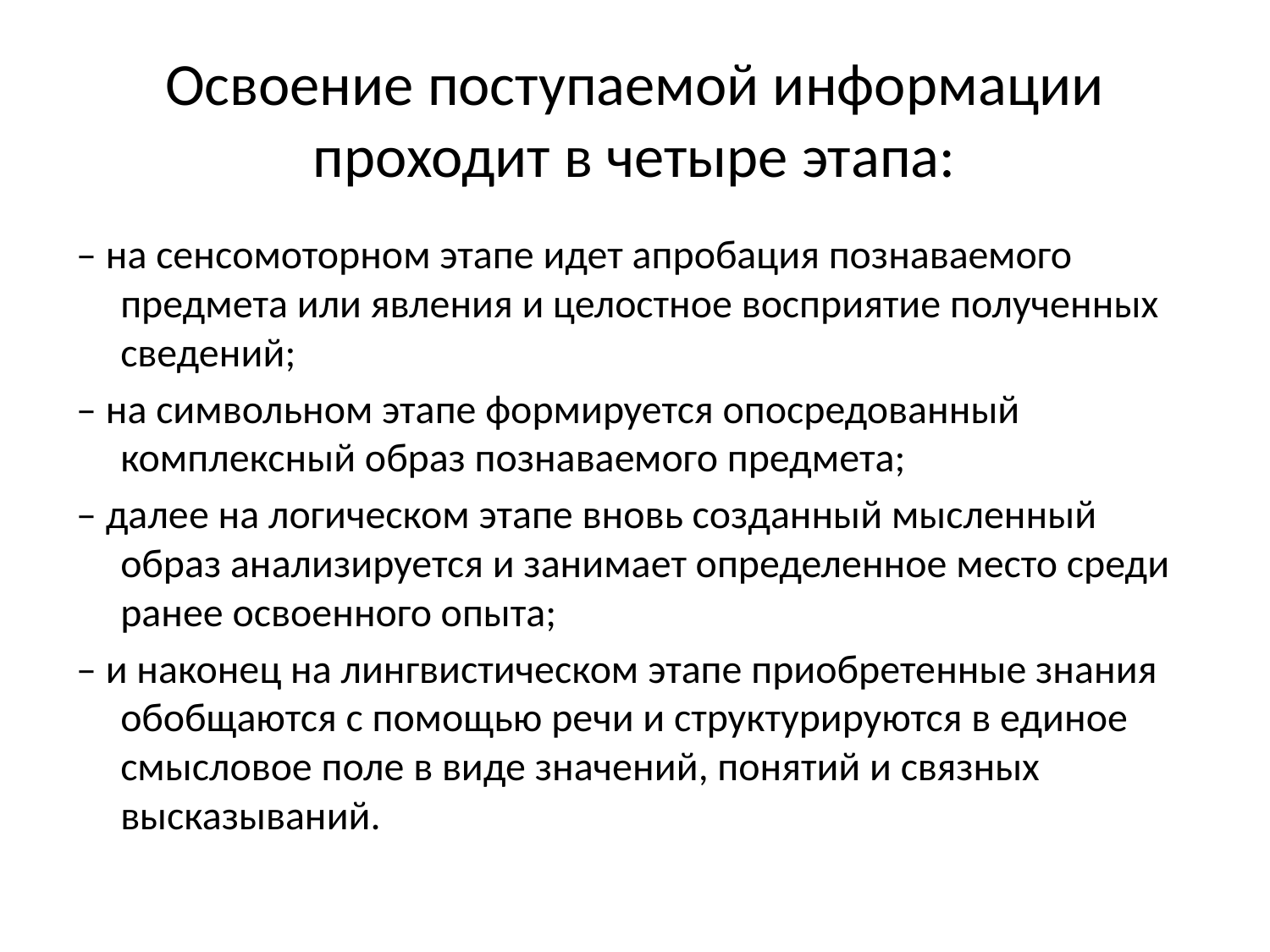

# Освоение поступаемой информации проходит в четыре этапа:
– на сенсомоторном этапе идет апробация познаваемого предмета или явления и целостное восприятие полученных сведений;
– на символьном этапе формируется опосредованный комплексный образ познаваемого предмета;
– далее на логическом этапе вновь созданный мысленный образ анализируется и занимает определенное место среди ранее освоенного опыта;
– и наконец на лингвистическом этапе приобретенные знания обобщаются с помощью речи и структурируются в единое смысловое поле в виде значений, понятий и связных высказываний.